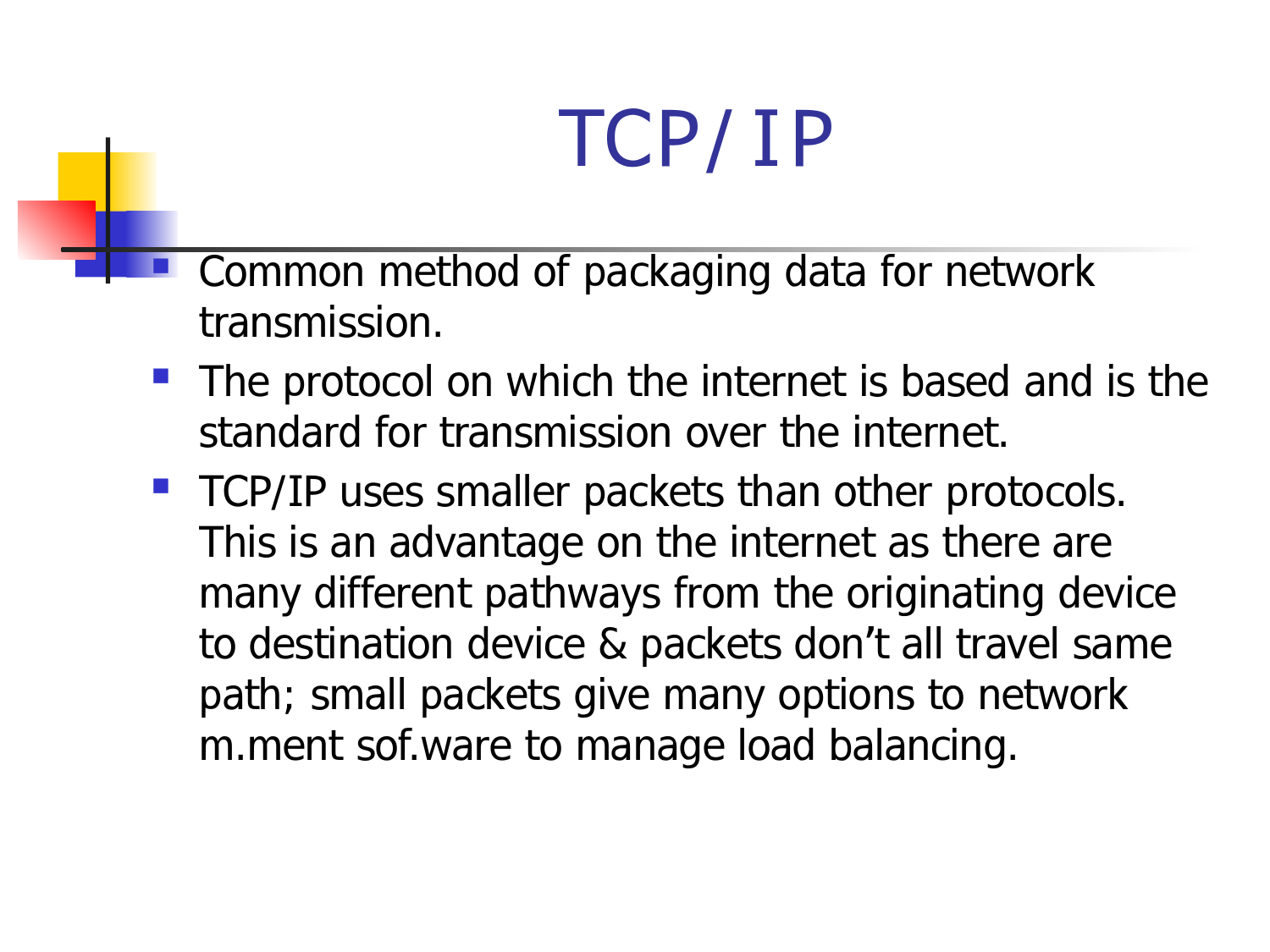

# TCP/IP
Common method of packaging data for network transmission.
The protocol on which the internet is based and is the standard for transmission over the internet.
TCP/IP uses smaller packets than other protocols. This is an advantage on the internet as there are many different pathways from the originating device to destination device & packets don’t all travel same path; small packets give many options to network m.ment sof.ware to manage load balancing.